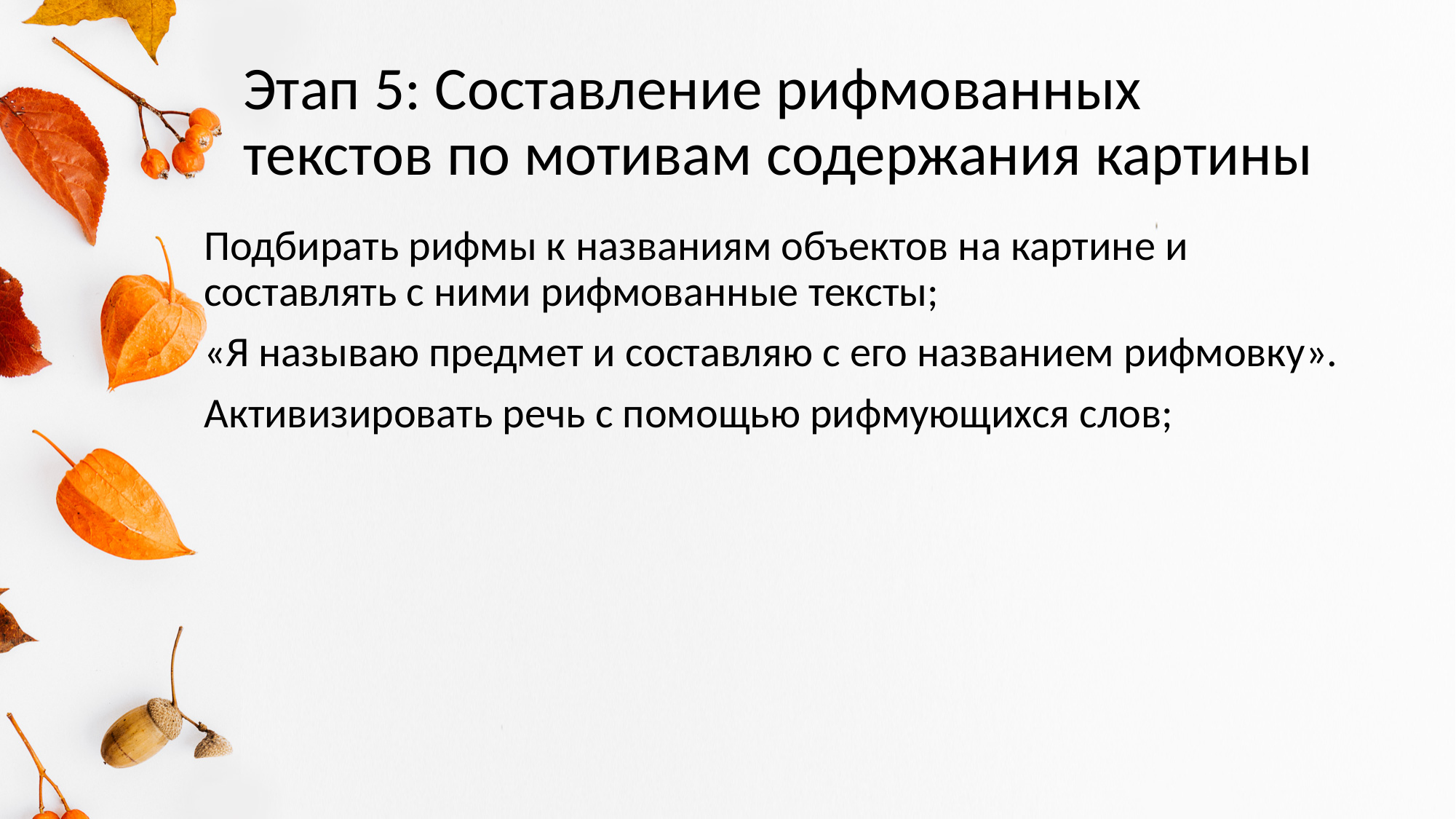

# Этап 5: Составление рифмованных текстов по мотивам содержания картины
Подбирать рифмы к названиям объектов на картине и составлять с ними рифмованные тексты;
«Я называю предмет и составляю с его названием рифмовку».
Активизировать речь с помощью рифмующихся слов;